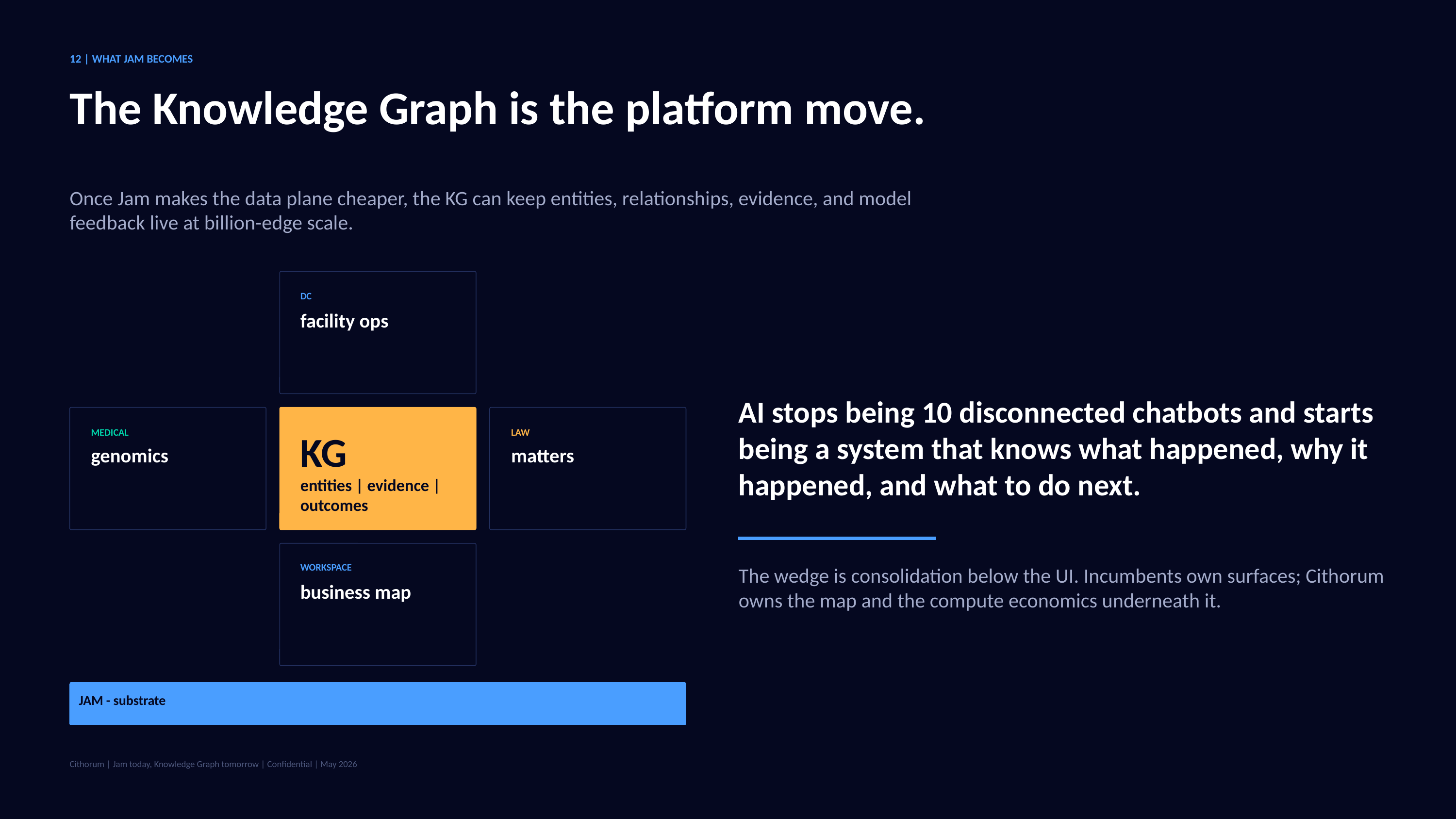

12 | WHAT JAM BECOMES
The Knowledge Graph is the platform move.
Once Jam makes the data plane cheaper, the KG can keep entities, relationships, evidence, and model feedback live at billion-edge scale.

DC
facility ops
AI stops being 10 disconnected chatbots and starts being a system that knows what happened, why it happened, and what to do next.

MEDICAL
KG
LAW
genomics
matters
entities | evidence | outcomes

WORKSPACE
The wedge is consolidation below the UI. Incumbents own surfaces; Cithorum owns the map and the compute economics underneath it.
business map

JAM - substrate
Cithorum | Jam today, Knowledge Graph tomorrow | Confidential | May 2026